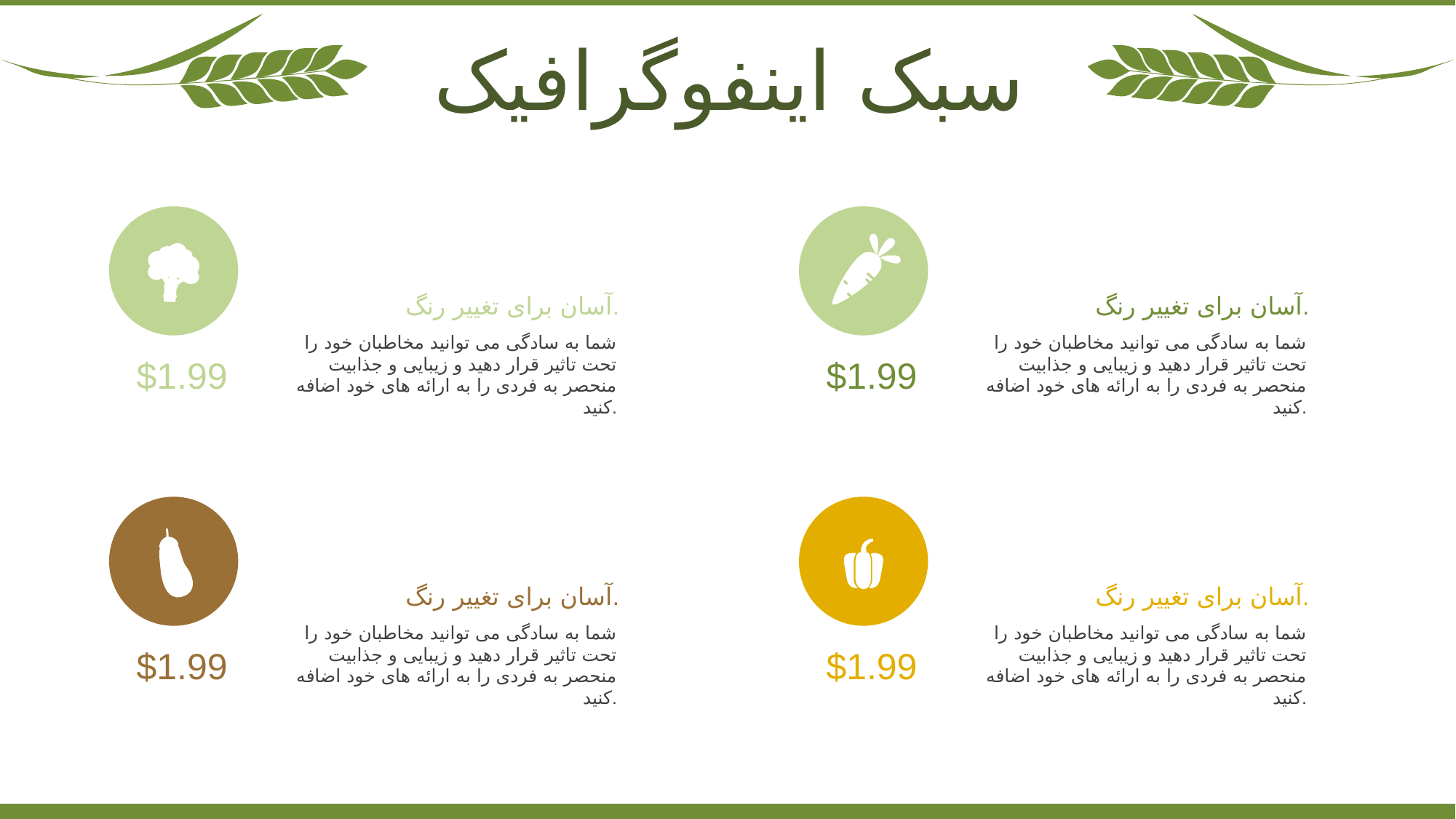

سبک اینفوگرافیک

آسان برای تغییر رنگ.
شما به سادگی می توانید مخاطبان خود را تحت تاثیر قرار دهید و زیبایی و جذابیت منحصر به فردی را به ارائه های خود اضافه کنید.
$1.99

آسان برای تغییر رنگ.
شما به سادگی می توانید مخاطبان خود را تحت تاثیر قرار دهید و زیبایی و جذابیت منحصر به فردی را به ارائه های خود اضافه کنید.
$1.99

آسان برای تغییر رنگ.
شما به سادگی می توانید مخاطبان خود را تحت تاثیر قرار دهید و زیبایی و جذابیت منحصر به فردی را به ارائه های خود اضافه کنید.
$1.99

آسان برای تغییر رنگ.
شما به سادگی می توانید مخاطبان خود را تحت تاثیر قرار دهید و زیبایی و جذابیت منحصر به فردی را به ارائه های خود اضافه کنید.
$1.99